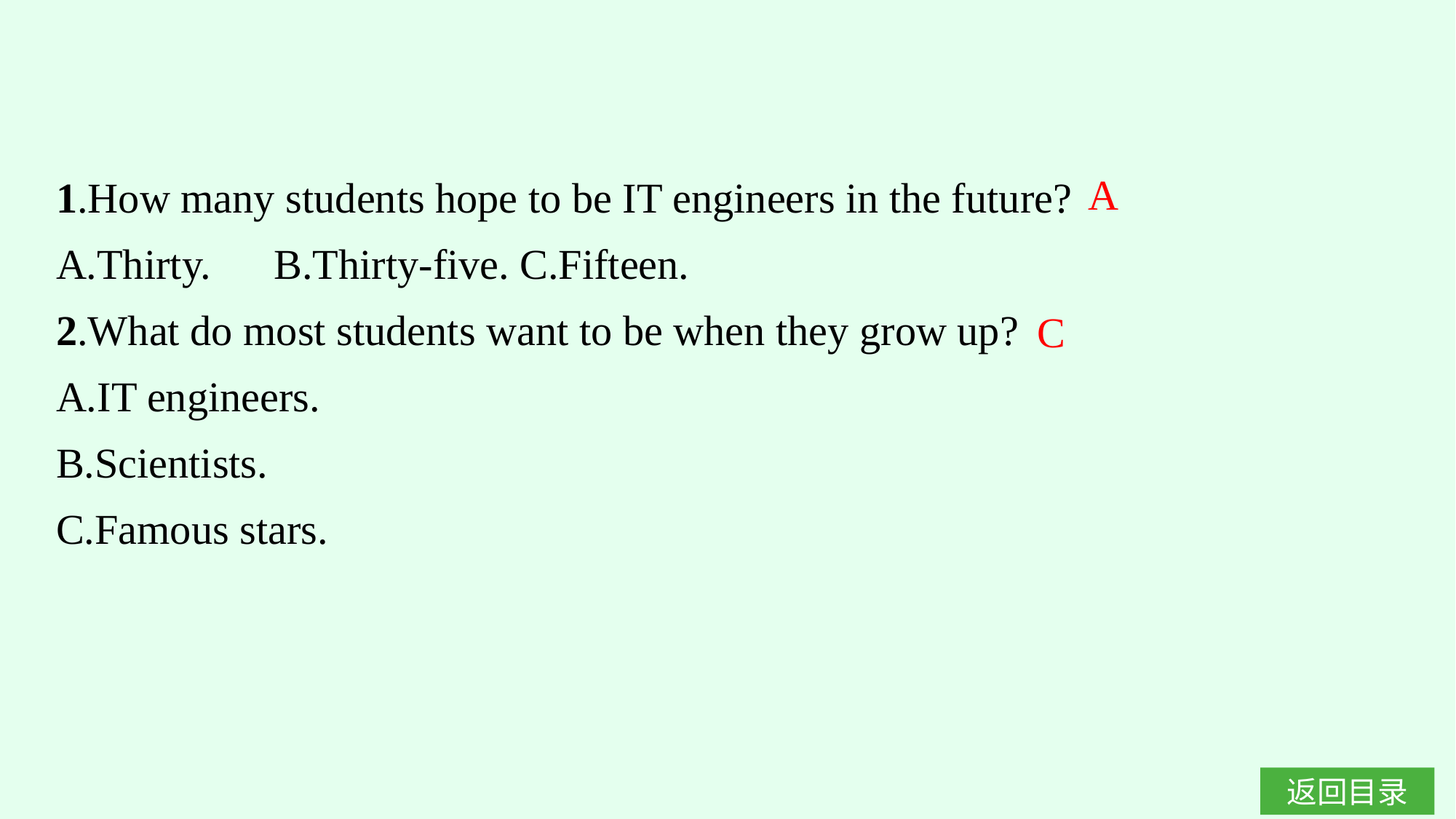

1.How many students hope to be IT engineers in the future?
A.Thirty.　B.Thirty-five. C.Fifteen.
2.What do most students want to be when they grow up?
A.IT engineers.
B.Scientists.
C.Famous stars.
A
C